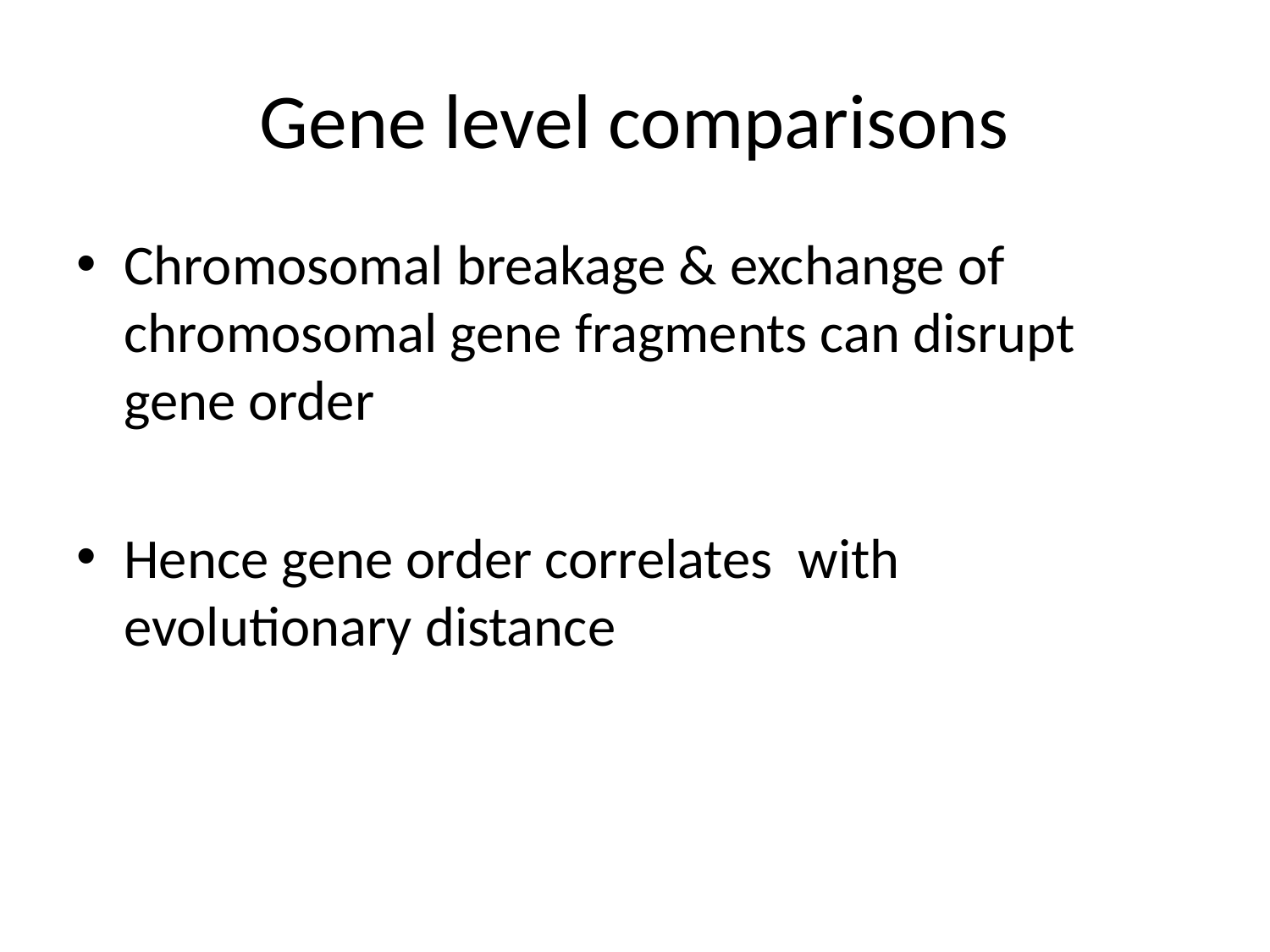

# Gene level comparisons
Chromosomal breakage & exchange of chromosomal gene fragments can disrupt gene order

Hence gene order correlates  with evolutionary distance